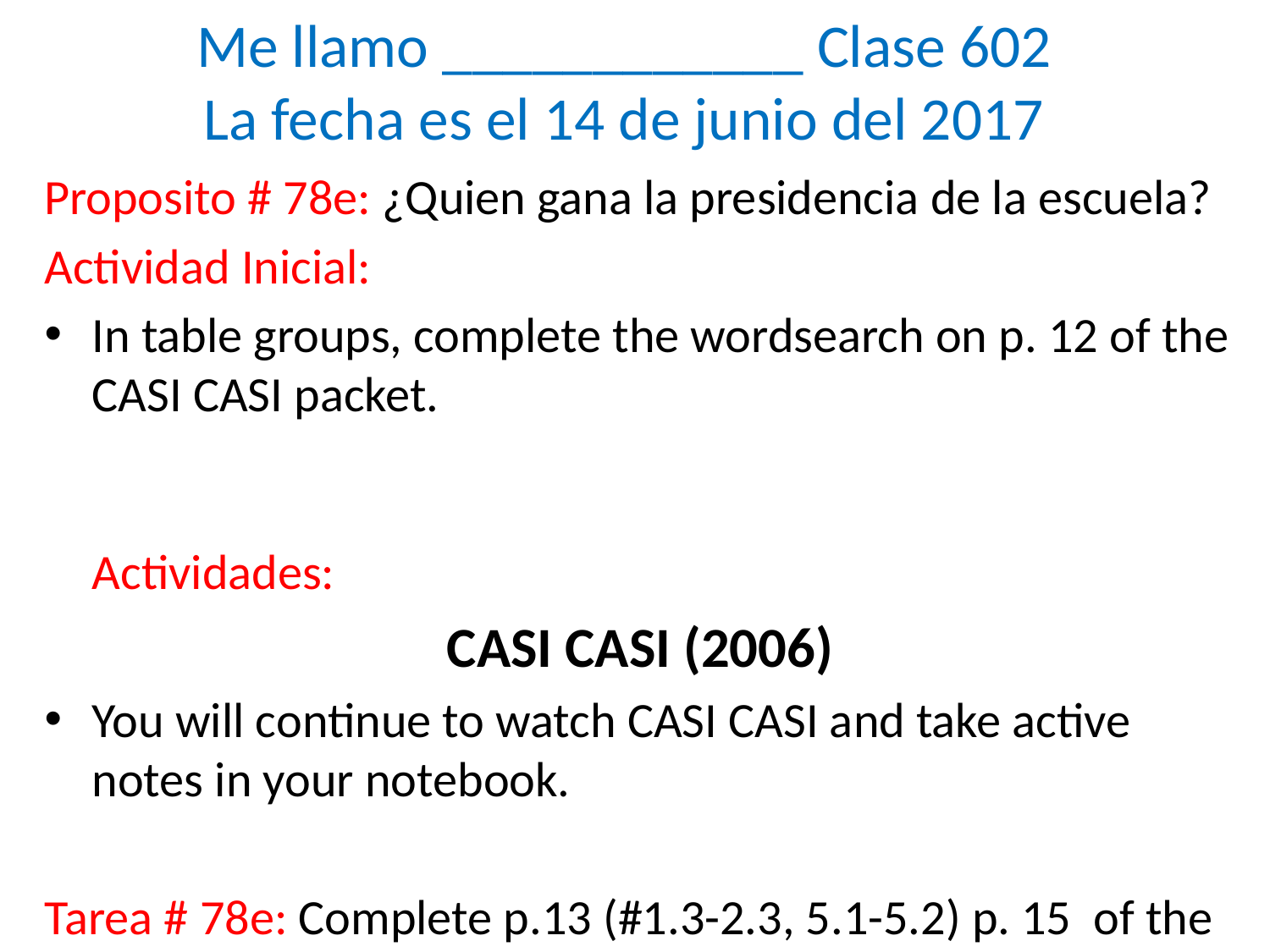

# Me llamo ____________ Clase 602 La fecha es el 14 de junio del 2017
Proposito # 78e: ¿Quien gana la presidencia de la escuela?
Actividad Inicial:
In table groups, complete the wordsearch on p. 12 of the CASI CASI packet.                                                                                                                                                                                                                                                                                    Actividades:
CASI CASI (2006)
You will continue to watch CASI CASI and take active notes in your notebook.

Tarea # 78e: Complete p.13 (#1.3-2.3, 5.1-5.2) p. 15  of the CASI CASI Spanish Study Guide. Be ready to hand in the completed guide tomorrow.  Remember it will be graded as a project